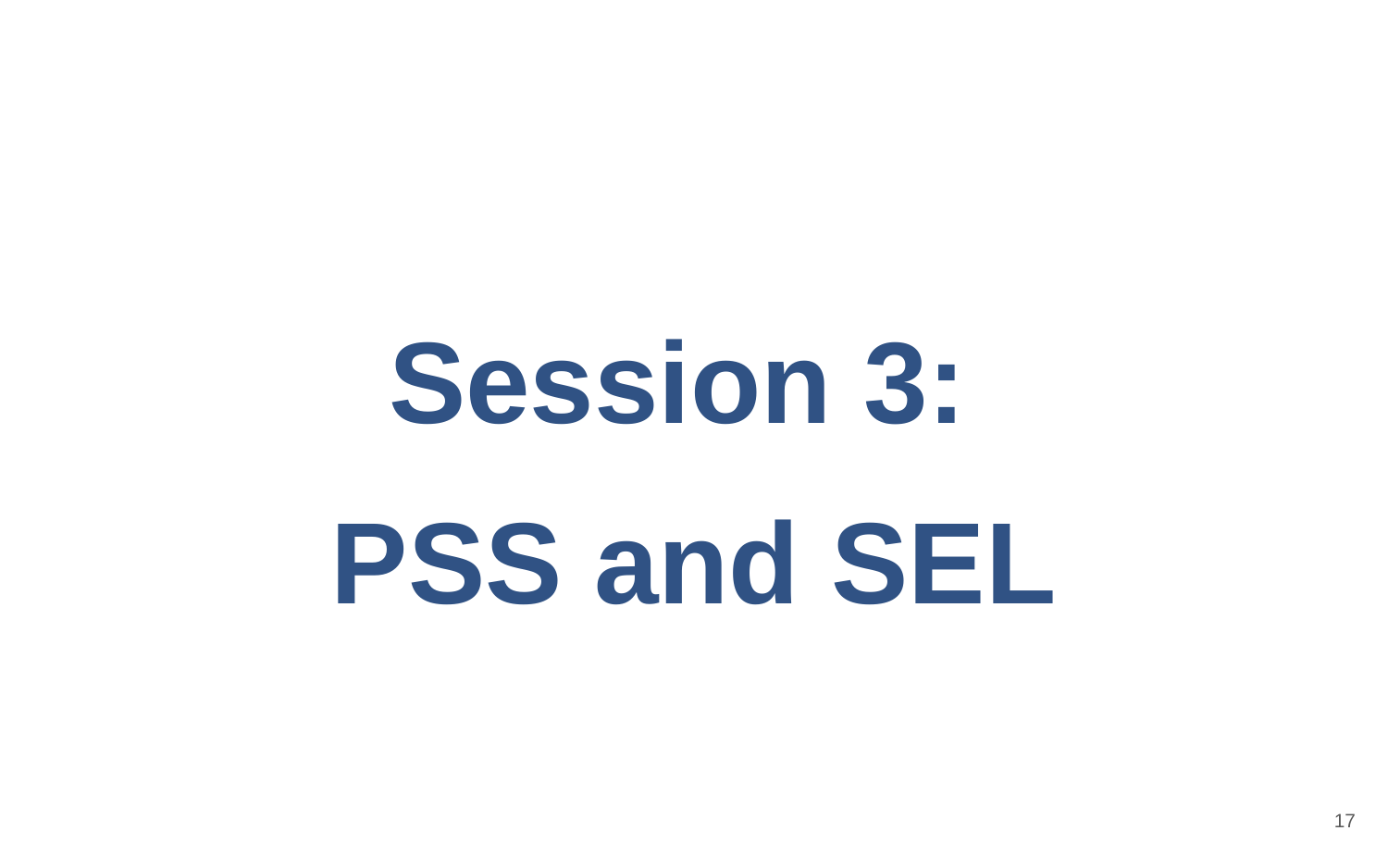

# Session 3:
PSS and SEL
17